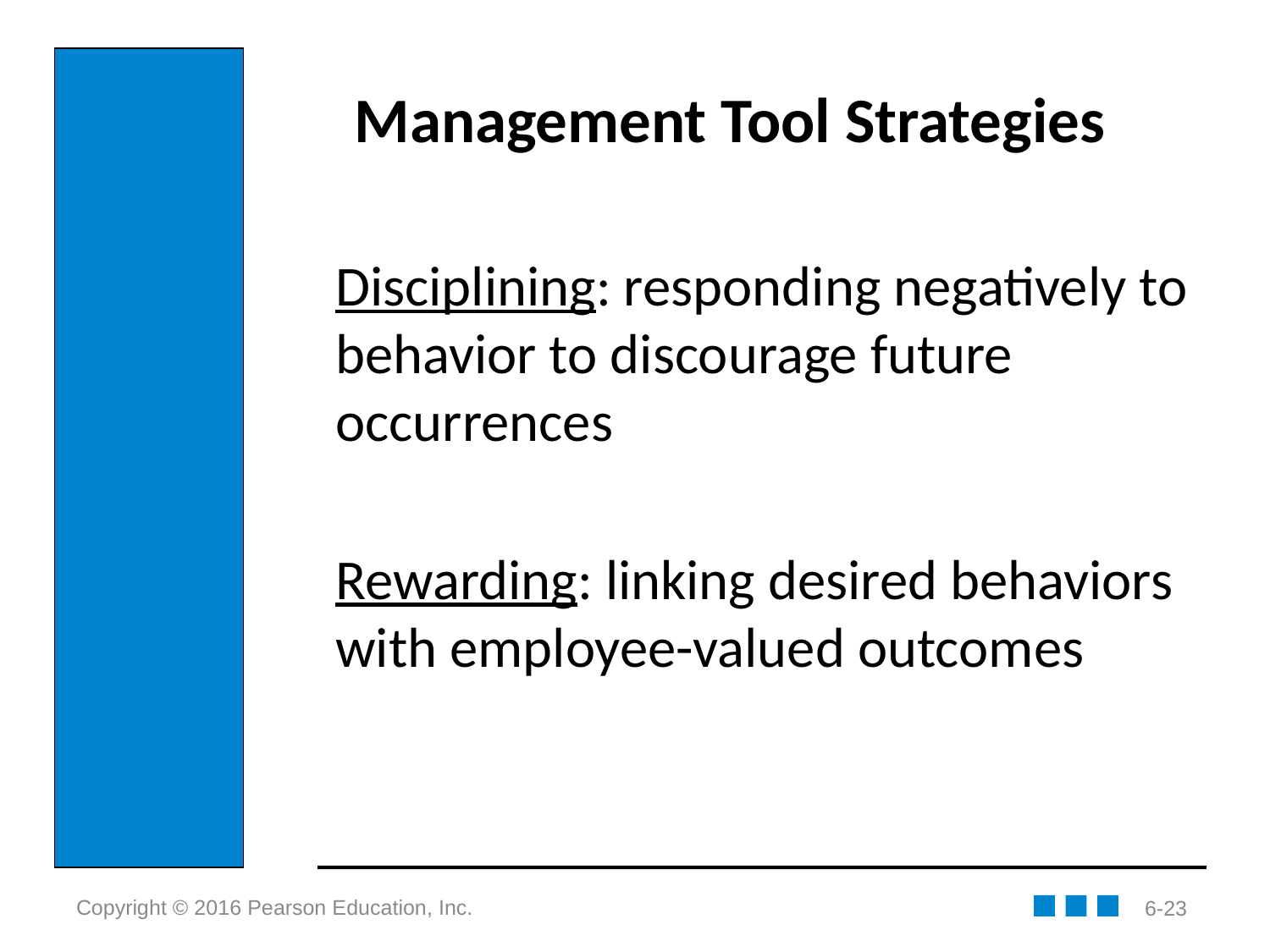

# Management Tool Strategies

Disciplining: responding negatively to behavior to discourage future occurrences

Rewarding: linking desired behaviors with employee-valued outcomes

6-23
Copyright © 2016 Pearson Education, Inc.